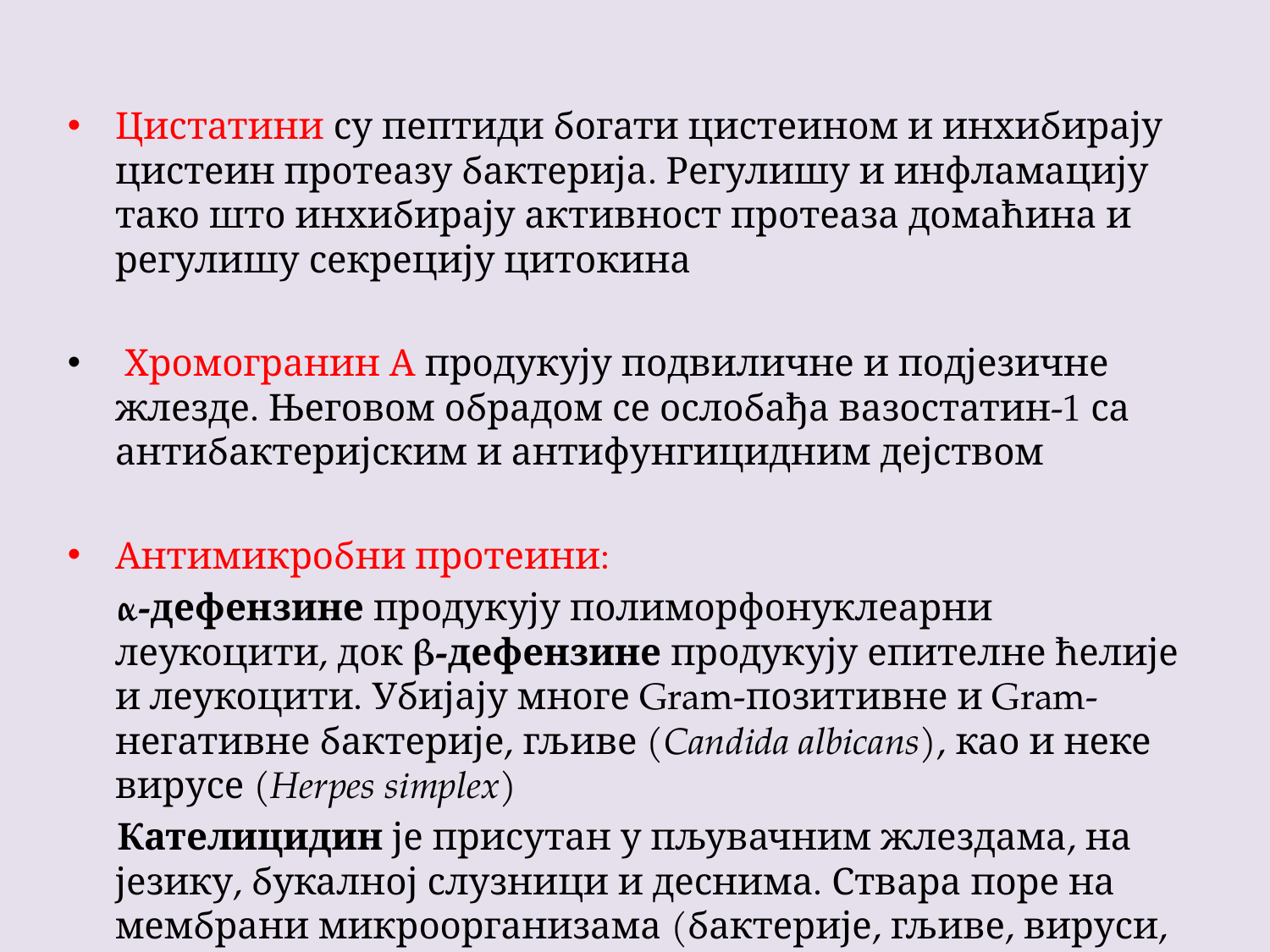

Цистатини су пептиди богати цистеином и инхибирају цистеин протеазу бактерија. Регулишу и инфламацију тако што инхибирају активност протеаза домаћина и регулишу секрецију цитокина

 Хромогранин А продукују подвиличне и подјезичне жлезде. Његовом обрадом се ослобађа вазостатин-1 са антибактеријским и антифунгицидним дејством

Антимикробни протеини:
α-дефензине продукују полиморфонуклеарни леукоцити, док β-дефензине продукују епителне ћелије и леукоцити. Убијају многе Gram-позитивне и Gram- негативне бактерије, гљиве (Candida albicans), као и неке вирусе (Herpes simplex)
Кателицидин је присутан у пљувачним жлездама, на језику, букалној слузници и деснима. Ствара поре на мембрани микроорганизама (бактерије, гљиве, вируси, паразити)